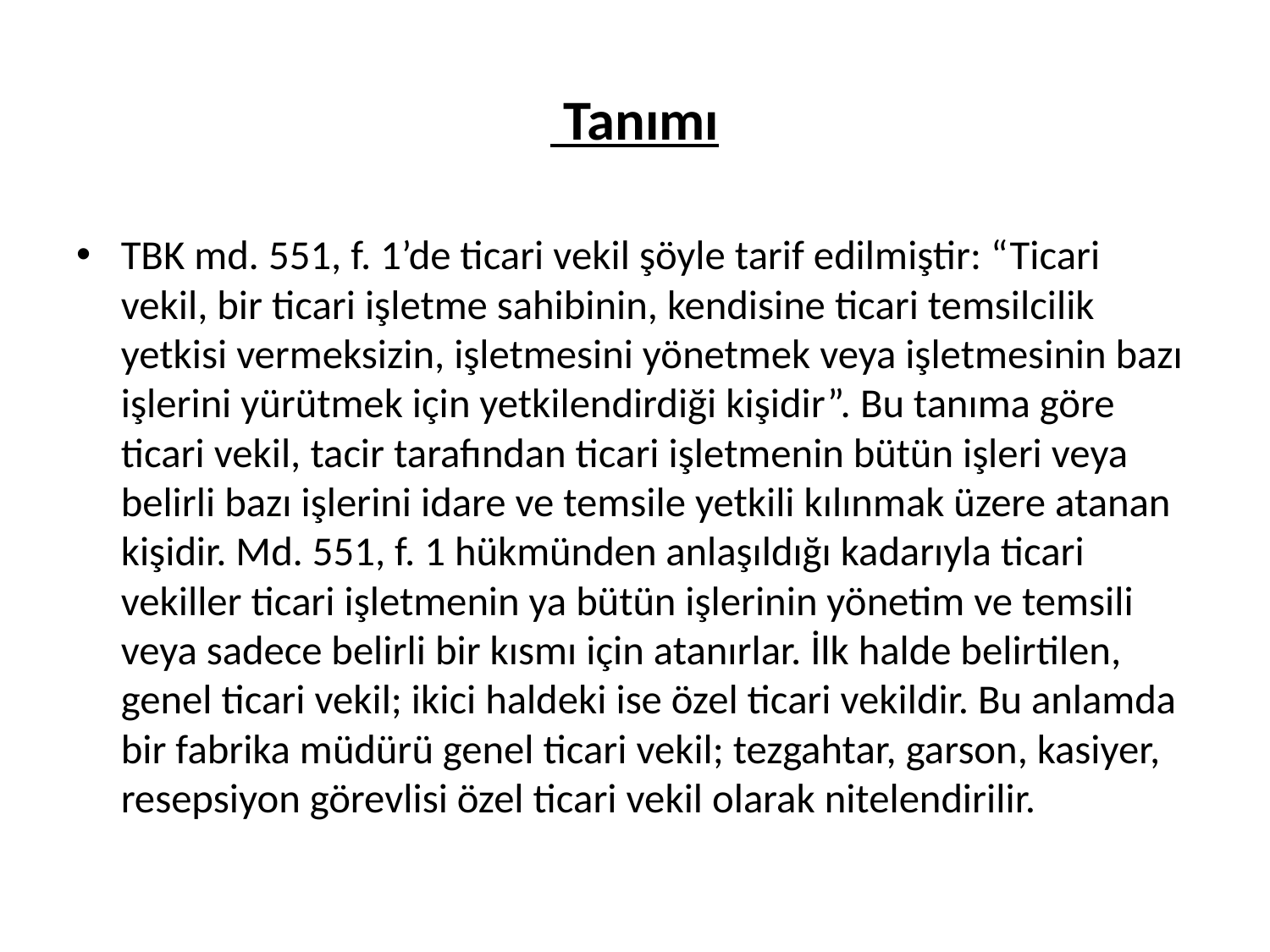

# Tanımı
TBK md. 551, f. 1’de ticari vekil şöyle tarif edilmiştir: “Ticari vekil, bir ticari işletme sahibinin, kendisine ticari temsilcilik yetkisi vermeksizin, işletmesini yönetmek veya işletmesinin bazı işlerini yürütmek için yetkilendirdiği kişidir”. Bu tanıma göre ticari vekil, tacir tarafından ticari işletmenin bütün işleri veya belirli bazı işlerini idare ve temsile yetkili kılınmak üzere atanan kişidir. Md. 551, f. 1 hükmünden anlaşıldığı kadarıyla ticari vekiller ticari işletmenin ya bütün işlerinin yönetim ve temsili veya sadece belirli bir kısmı için atanırlar. İlk halde belirtilen, genel ticari vekil; ikici haldeki ise özel ticari vekildir. Bu anlamda bir fabrika müdürü genel ticari vekil; tezgahtar, garson, kasiyer, resepsiyon görevlisi özel ticari vekil olarak nitelendirilir.